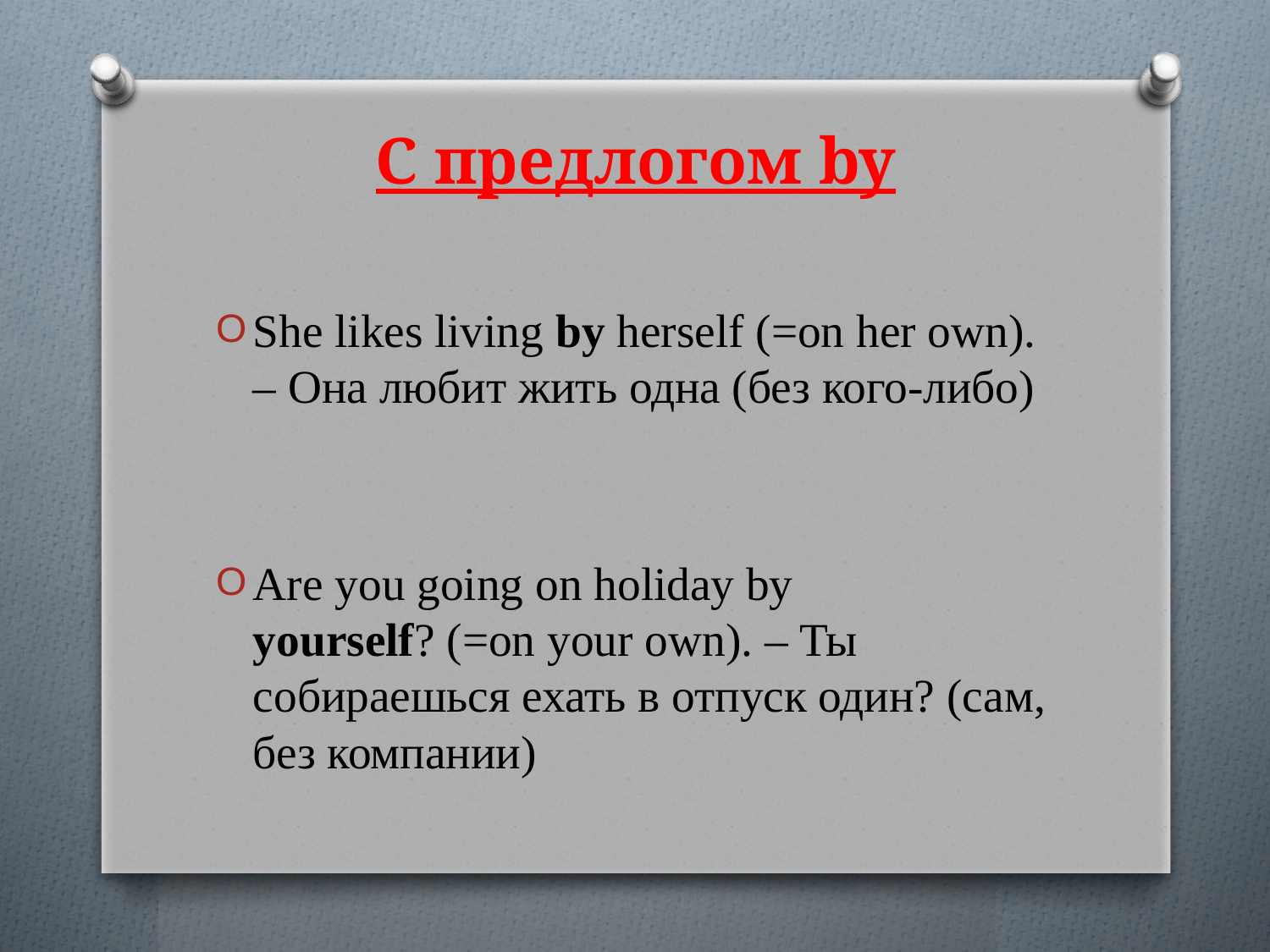

# С предлогом by
She likes living by herself (=on her own). – Она любит жить одна (без кого-либо)

Are you going on holiday by yourself? (=on your own). – Ты собираешься ехать в отпуск один? (сам, без компании)